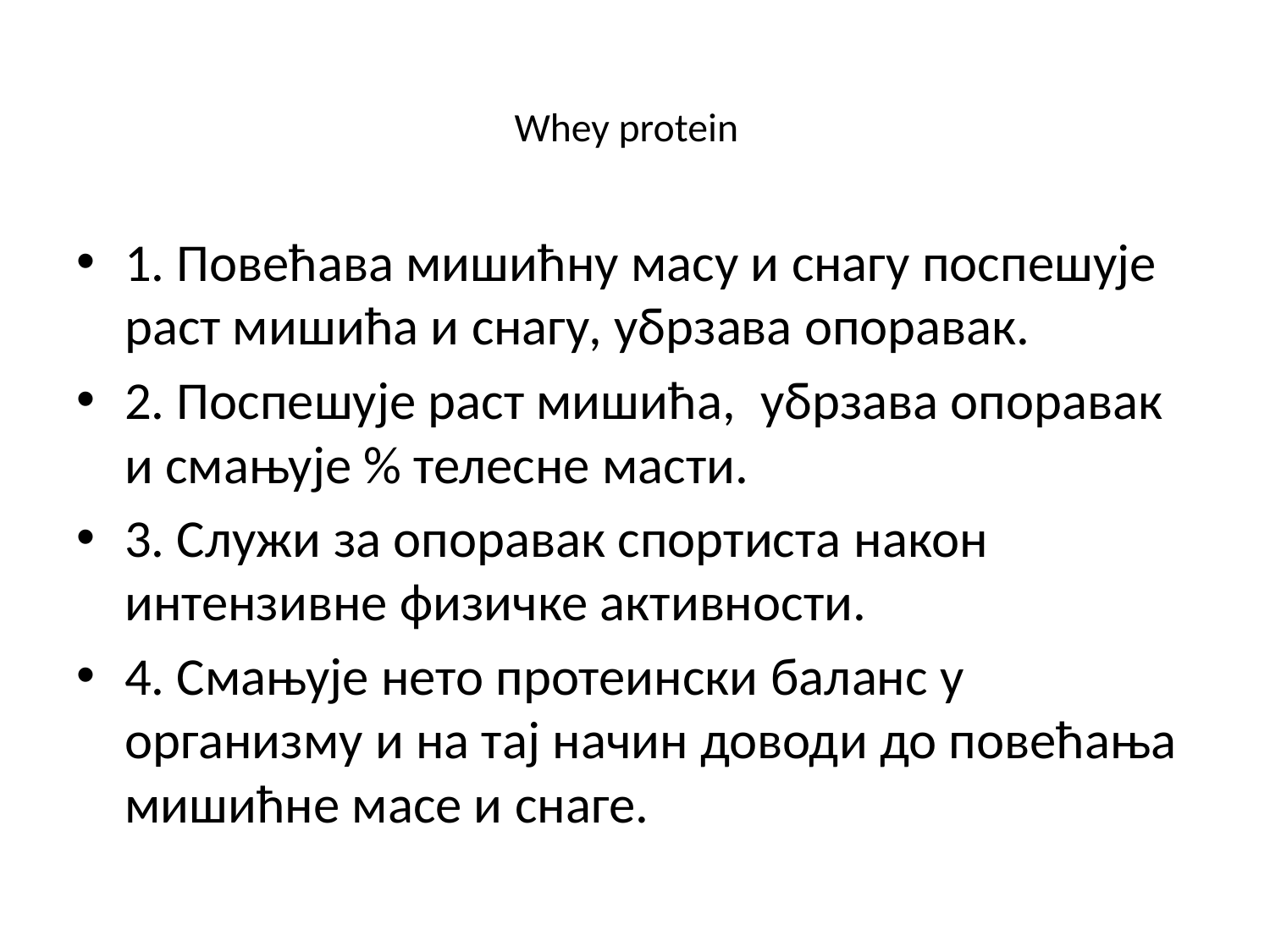

# Whey protein
1. Повећава мишићну масу и снагу поспешује раст мишића и снагу, убрзава опоравак.
2. Поспешује раст мишића,  убрзава опоравак и смањује % телесне масти.
3. Служи за опоравак спортиста након интензивне физичке активности.
4. Смањује нето протеински баланс у организму и на тај начин доводи до повећања мишићне масе и снаге.